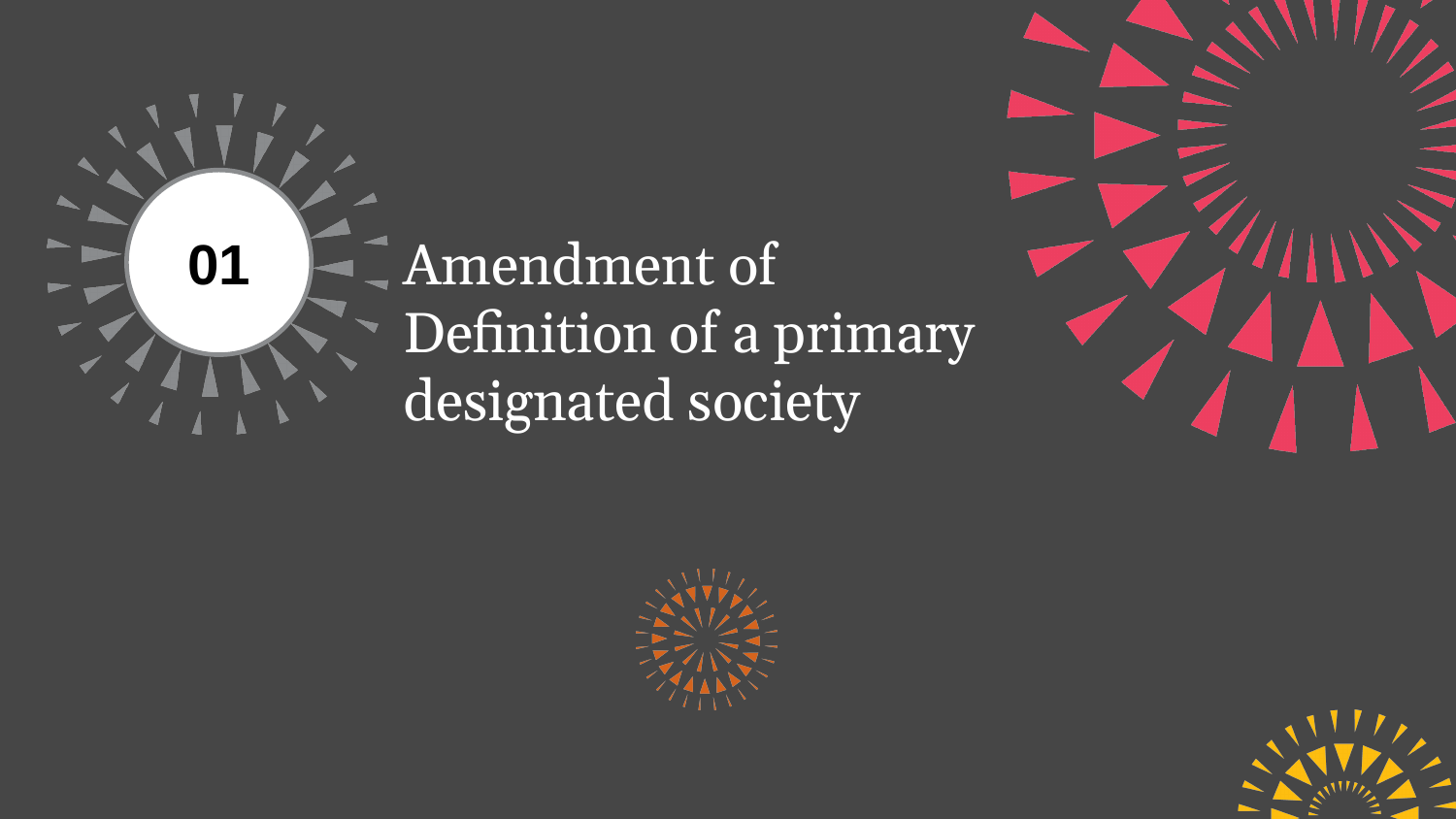

01
Amendment of Definition of a primary designated society